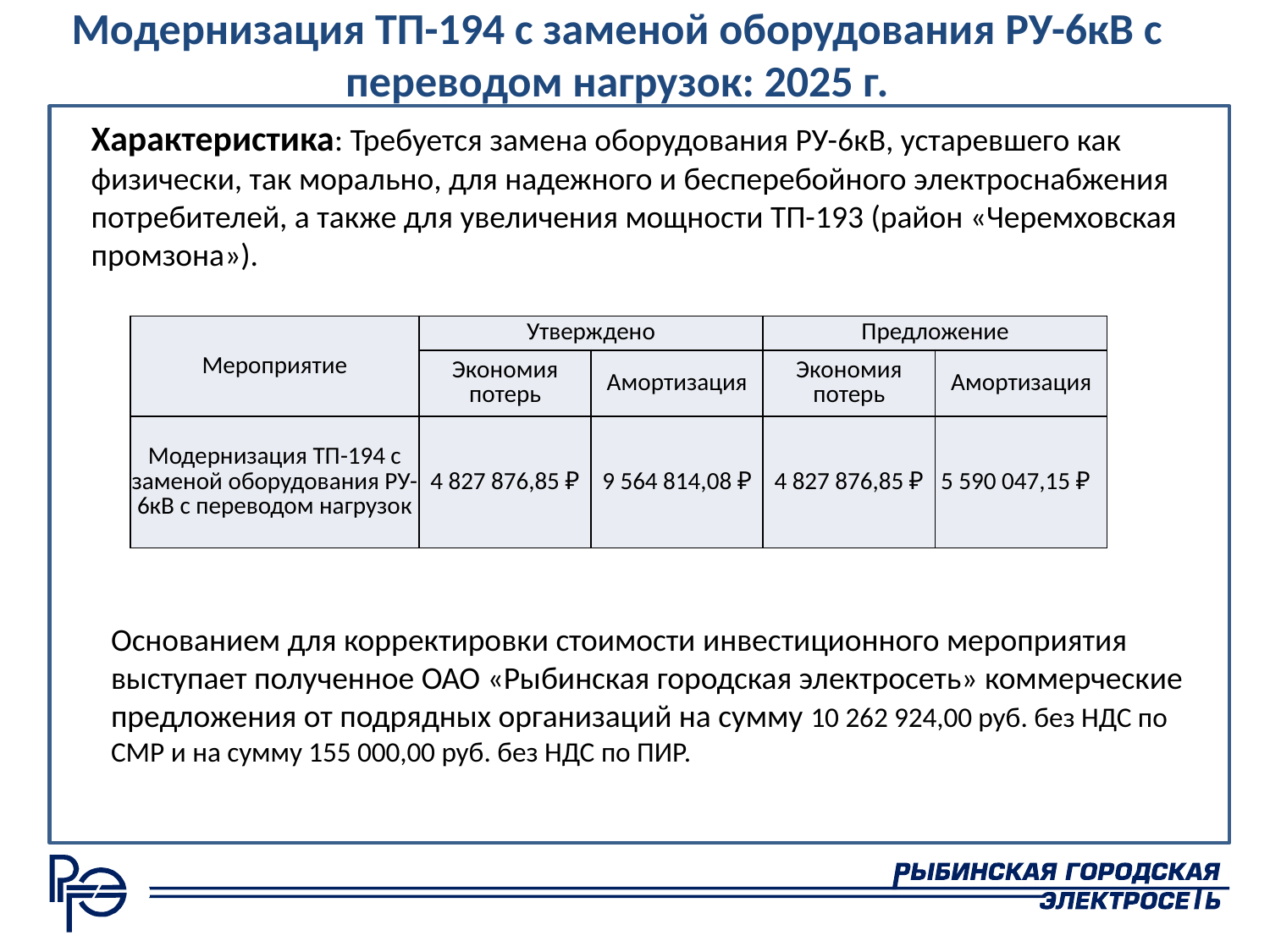

Модернизация ТП-194 с заменой оборудования РУ-6кВ с переводом нагрузок: 2025 г.

Характеристика: Требуется замена оборудования РУ-6кВ, устаревшего как физически, так морально, для надежного и бесперебойного электроснабжения потребителей, а также для увеличения мощности ТП-193 (район «Черемховская промзона»).
| Мероприятие | Утверждено |  | Предложение |  |
| --- | --- | --- | --- | --- |
|  | Экономия потерь | Амортизация | Экономия потерь | Амортизация |
| Модернизация ТП-194 с заменой оборудования РУ-6кВ с переводом нагрузок | 4 827 876,85 ₽ | 9 564 814,08 ₽ | 4 827 876,85 ₽ | 5 590 047,15 ₽ |
Основанием для корректировки стоимости инвестиционного мероприятия выступает полученное ОАО «Рыбинская городская электросеть» коммерческие предложения от подрядных организаций на сумму 10 262 924,00 руб. без НДС по СМР и на сумму 155 000,00 руб. без НДС по ПИР.